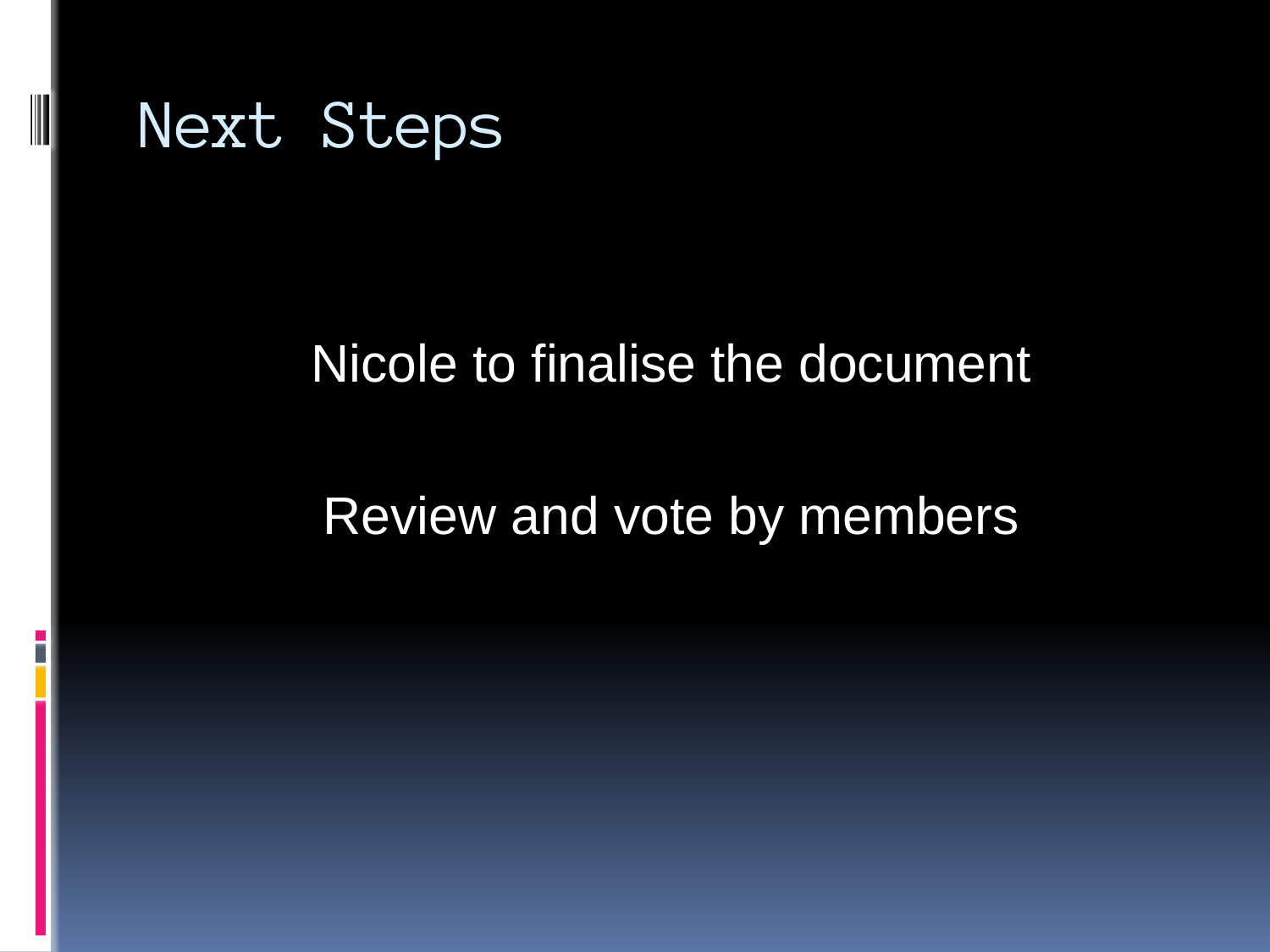

# Next Steps

Nicole to finalise the document

Review and vote by members